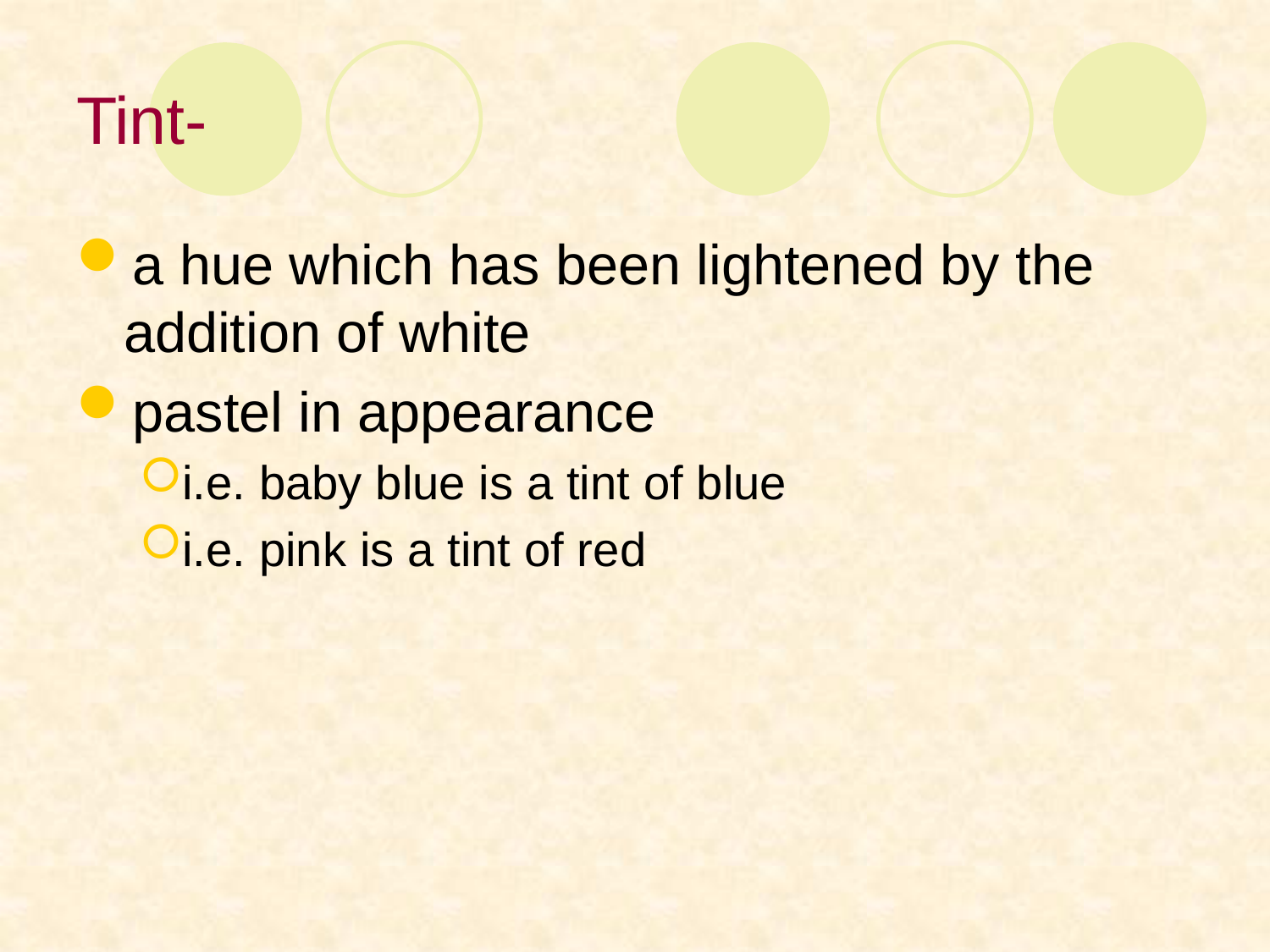

# Tint-
a hue which has been lightened by the addition of white
pastel in appearance
i.e. baby blue is a tint of blue
i.e. pink is a tint of red